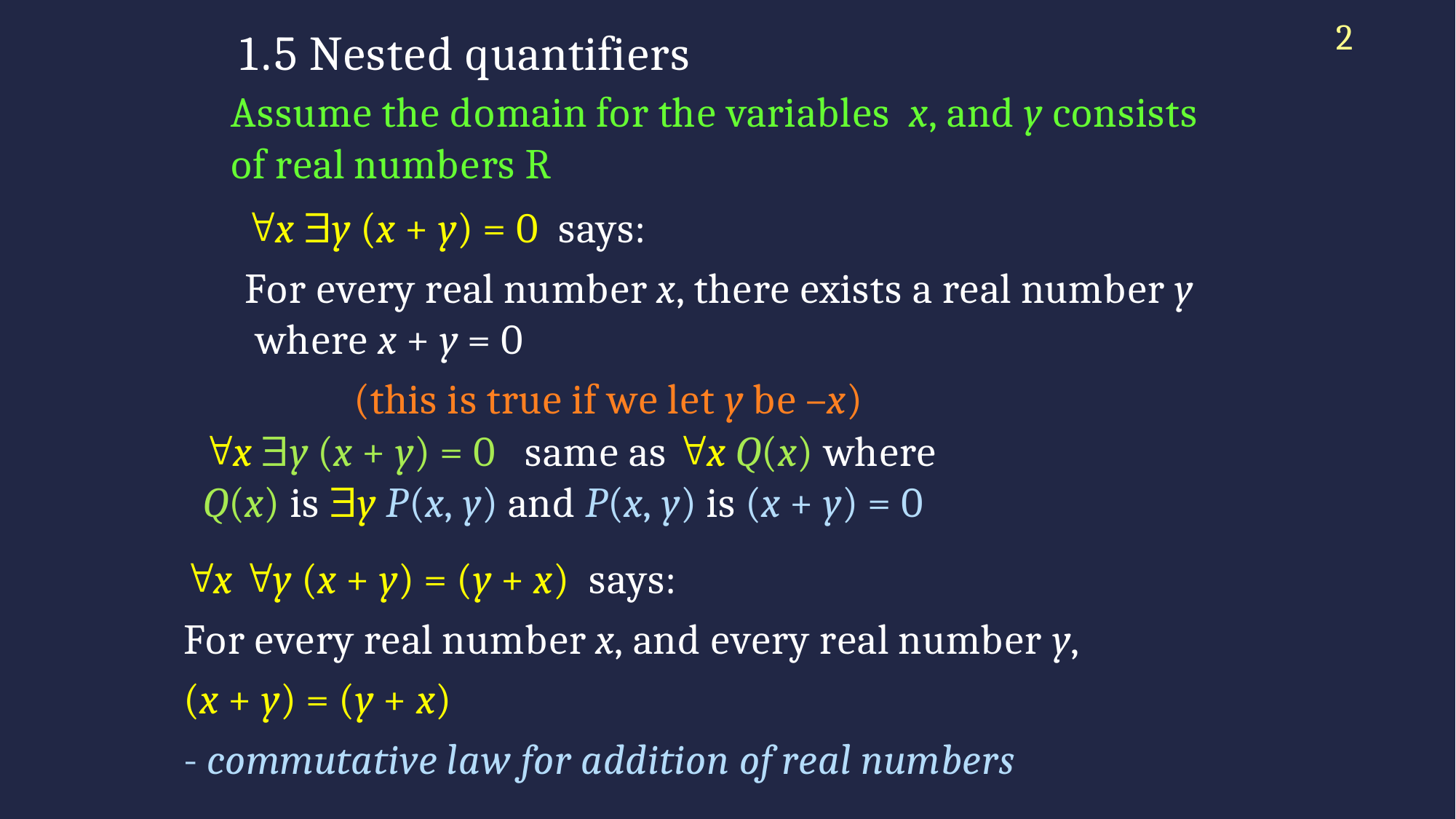

2
# 1.5 Nested quantifiers
Assume the domain for the variables  x, and y consists of real numbers R
∀x ∃y (x + y) = 0  says:
For every real number x, there exists a real number y
 where x + y = 0
	(this is true if we let y be –x)
∀x ∃y (x + y) = 0   same as ∀x Q(x) where
Q(x) is ∃y P(x, y) and P(x, y) is (x + y) = 0
∀x ∀y (x + y) = (y + x)  says:
For every real number x, and every real number y,
(x + y) = (y + x)
- commutative law for addition of real numbers